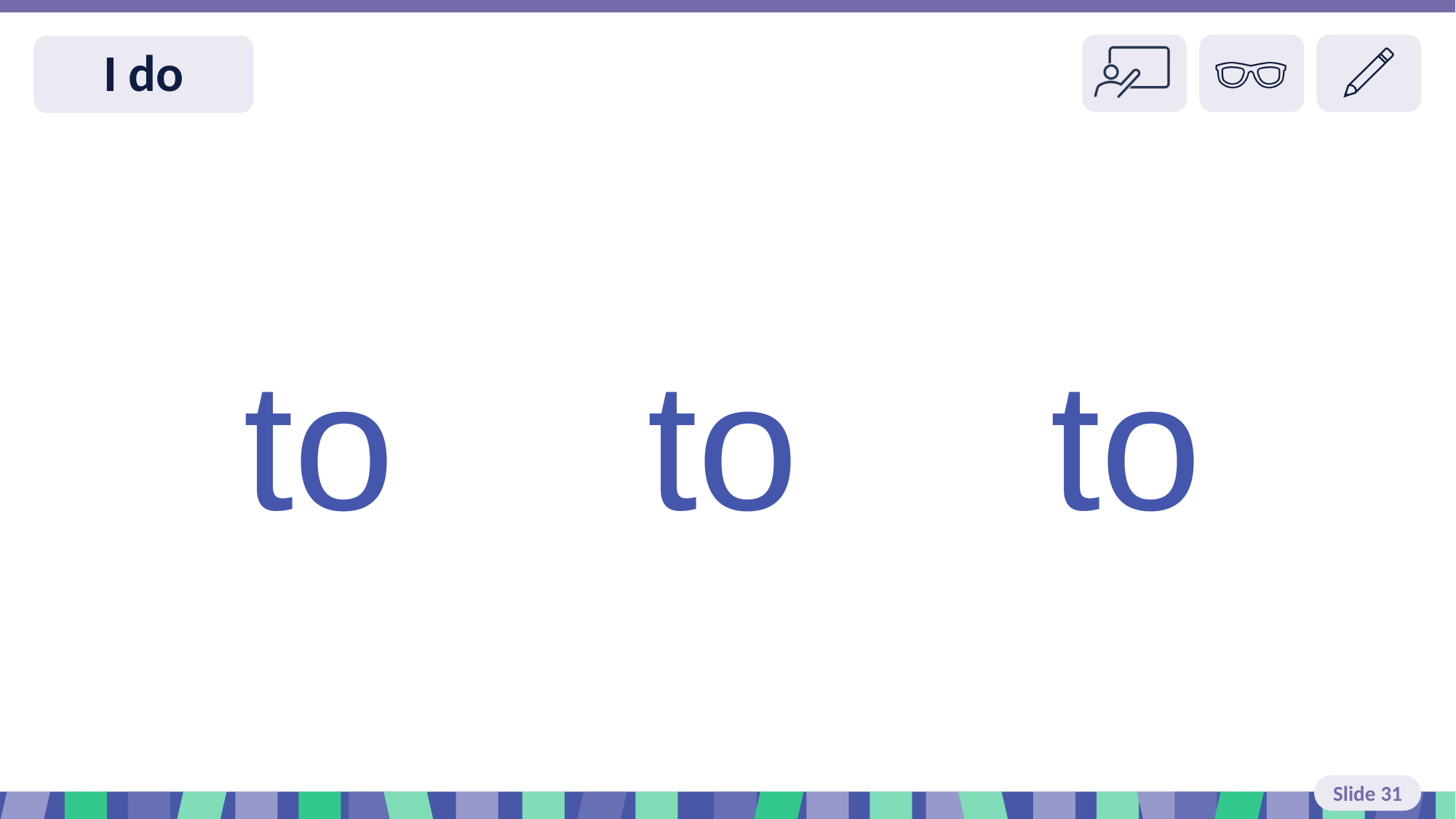

Slide 31 I do read write
to     to     to